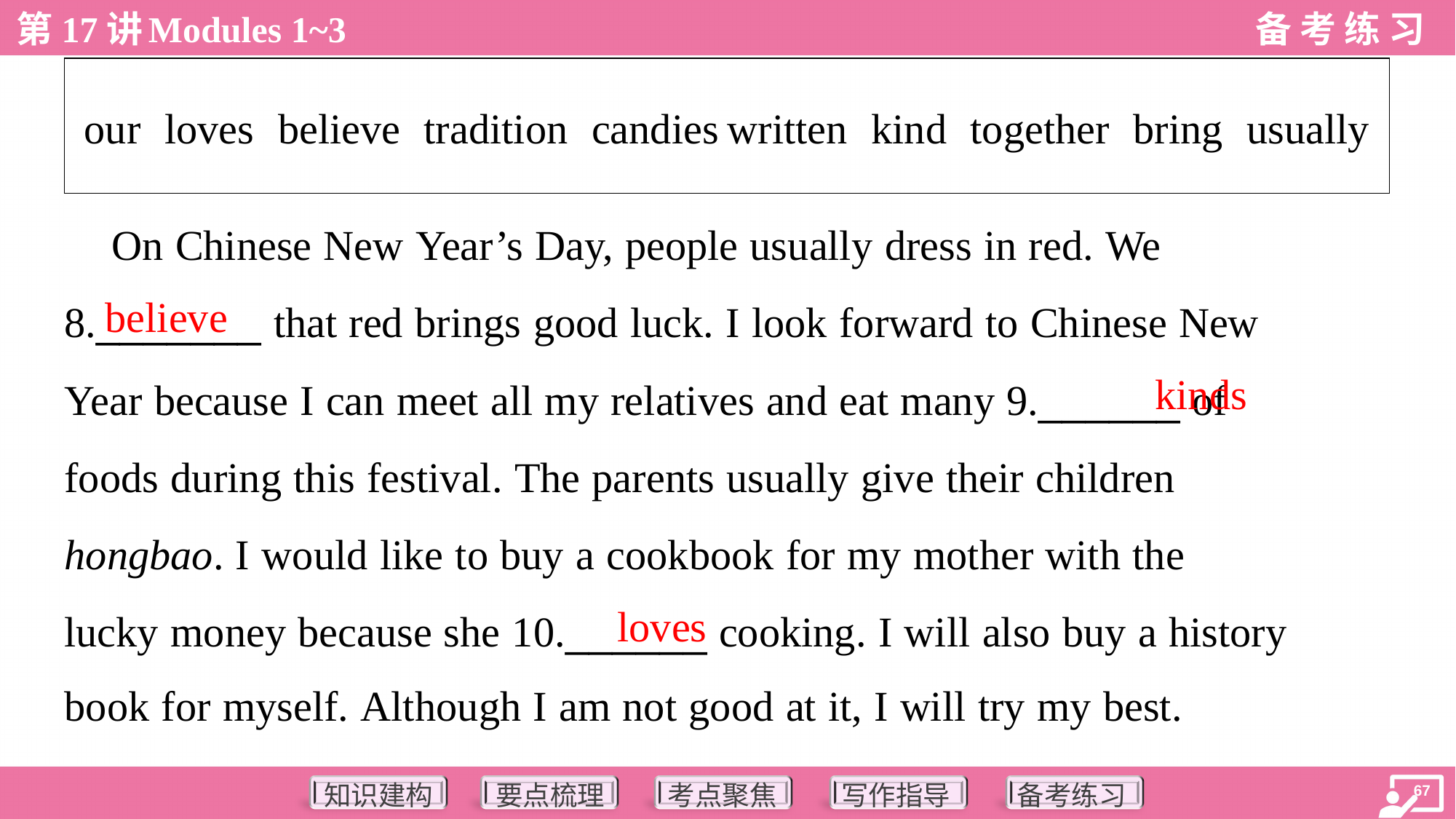

| our loves believe tradition candies written kind together bring usually |
| --- |
    On Chinese New Year’s Day, people usually dress in red. We
8._______ that red brings good luck. I look forward to Chinese New
Year because I can meet all my relatives and eat many 9.______ of
foods during this festival. The parents usually give their children
hongbao. I would like to buy a cookbook for my mother with the
lucky money because she 10.______ cooking. I will also buy a history
book for myself. Although I am not good at it, I will try my best.
believe
kinds
loves